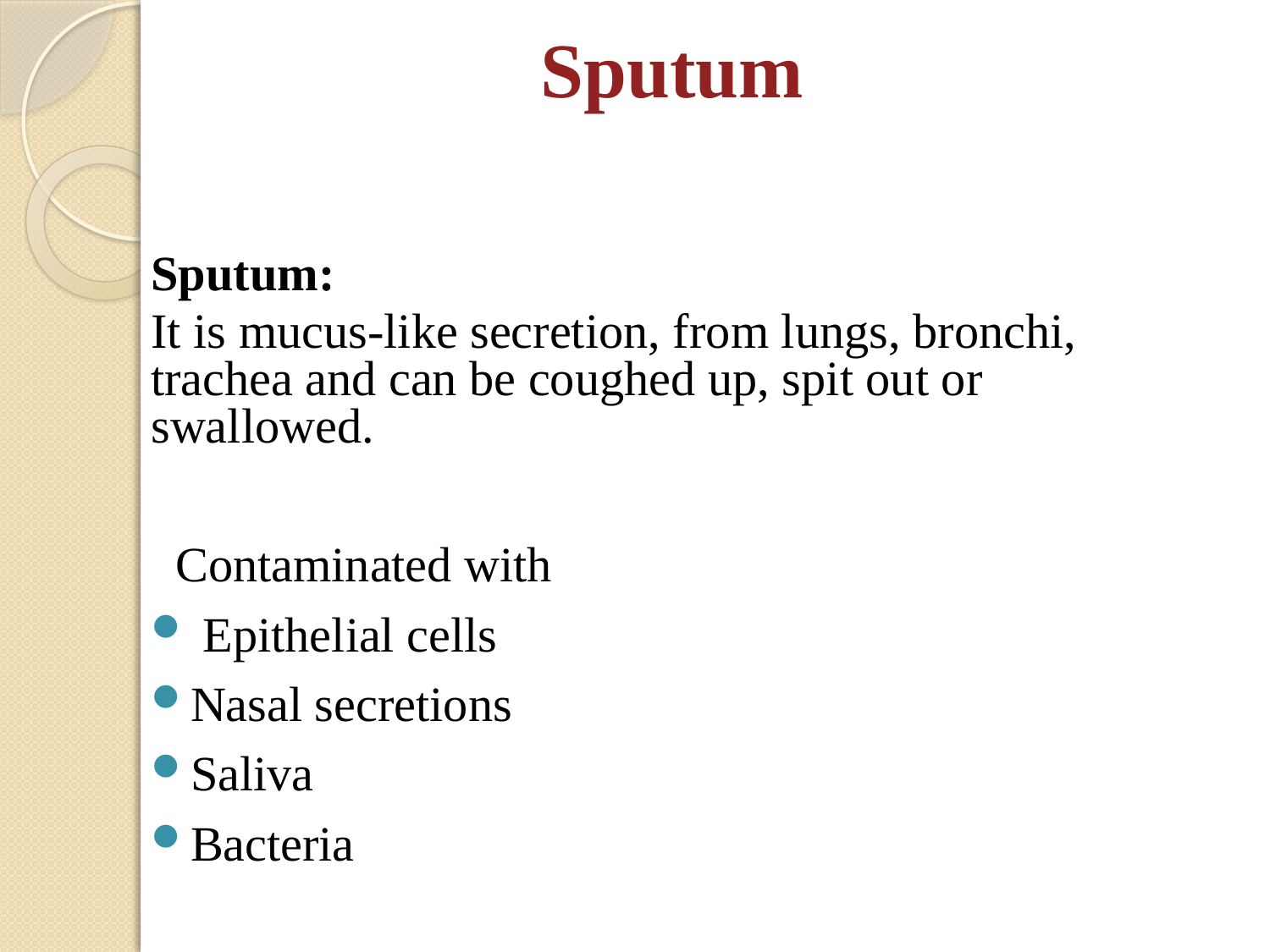

Sputum

Sputum:
It is mucus-like secretion, from lungs, bronchi, trachea and can be coughed up, spit out or swallowed.

  Contaminated with
 Epithelial cells
Nasal secretions
Saliva
Bacteria